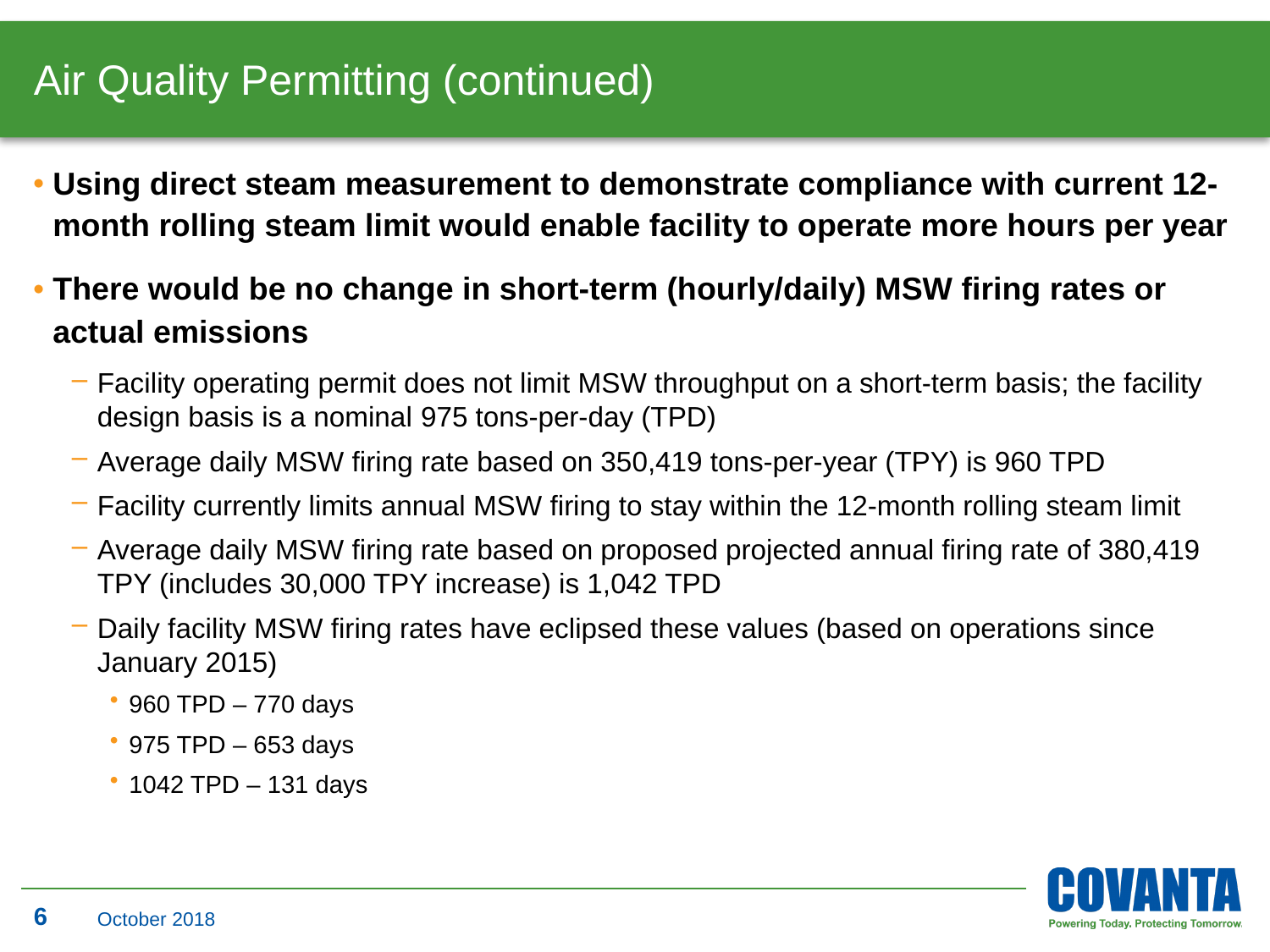

# Air Quality Permitting (continued)
Using direct steam measurement to demonstrate compliance with current 12-month rolling steam limit would enable facility to operate more hours per year
There would be no change in short-term (hourly/daily) MSW firing rates or actual emissions
Facility operating permit does not limit MSW throughput on a short-term basis; the facility design basis is a nominal 975 tons-per-day (TPD)
Average daily MSW firing rate based on 350,419 tons-per-year (TPY) is 960 TPD
Facility currently limits annual MSW firing to stay within the 12-month rolling steam limit
Average daily MSW firing rate based on proposed projected annual firing rate of 380,419 TPY (includes 30,000 TPY increase) is 1,042 TPD
Daily facility MSW firing rates have eclipsed these values (based on operations since January 2015)
960 TPD – 770 days
975 TPD – 653 days
1042 TPD – 131 days

6
October 2018